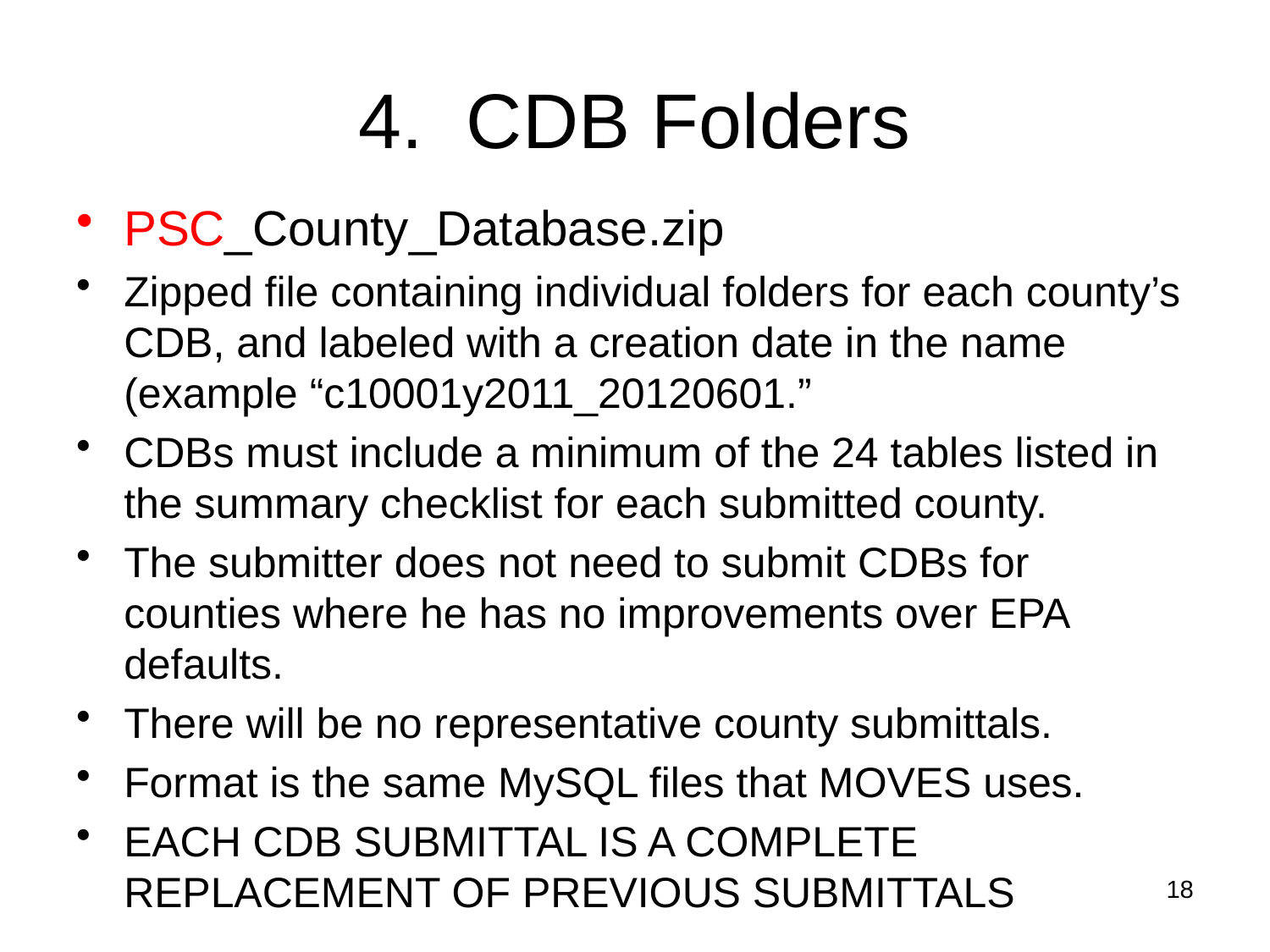

# 4.  CDB Folders
PSC_County_Database.zip
Zipped file containing individual folders for each county’s CDB, and labeled with a creation date in the name (example “c10001y2011_20120601.”
CDBs must include a minimum of the 24 tables listed in the summary checklist for each submitted county.
The submitter does not need to submit CDBs for counties where he has no improvements over EPA defaults.
There will be no representative county submittals.
Format is the same MySQL files that MOVES uses.
EACH CDB SUBMITTAL IS A COMPLETE REPLACEMENT OF PREVIOUS SUBMITTALS

18